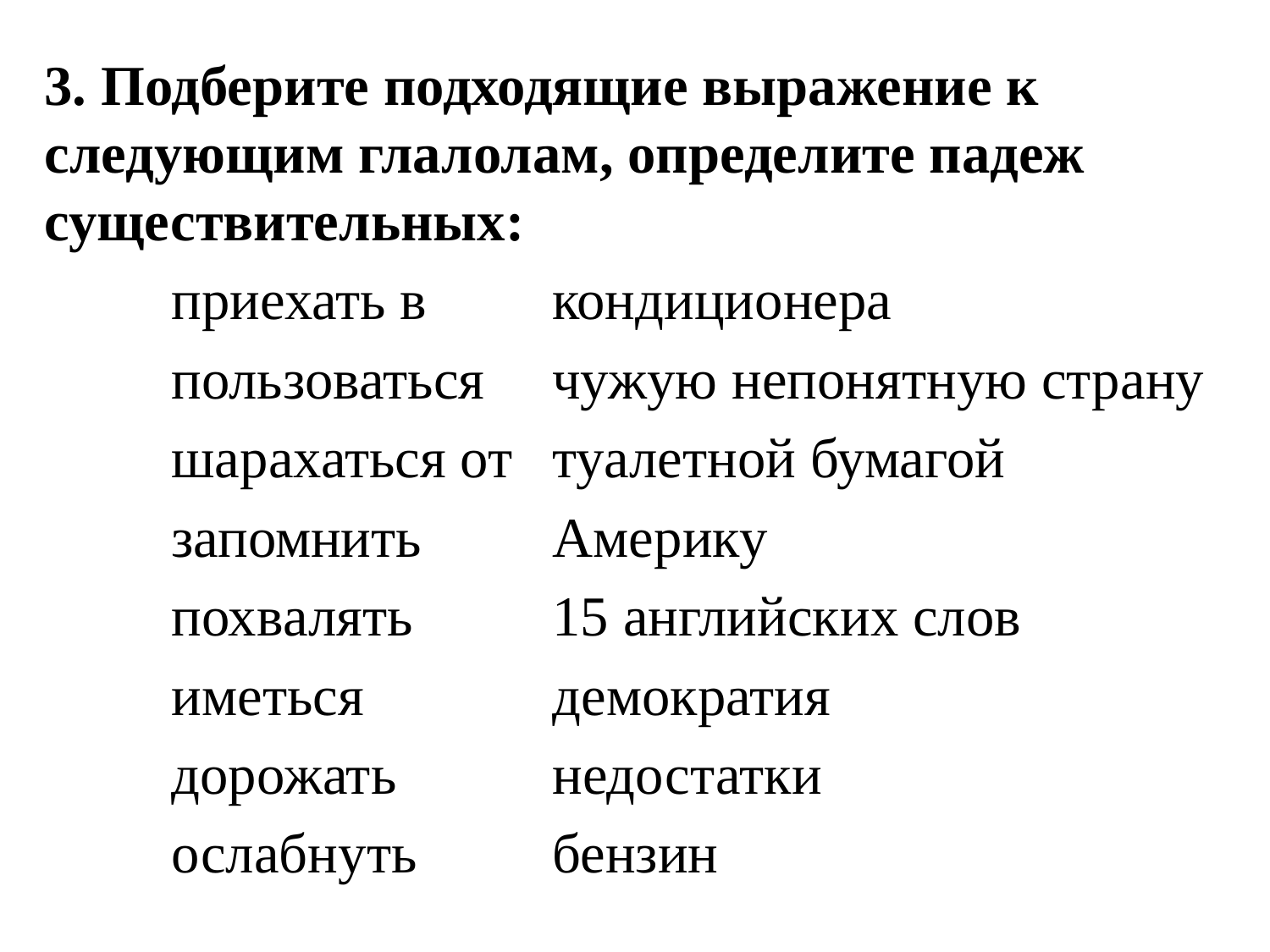

3. Подберите подходящие выражение к следующим глалолам, определите падеж существительных:
	приехать в	кондиционера
	пользоваться	чужую непонятную страну
	шарахаться от	туалетной бумагой
	запомнить		Америку
	похвалять		15 английских слов
	иметься		демократия
	дорожать		недостатки
	ослабнуть		бензин